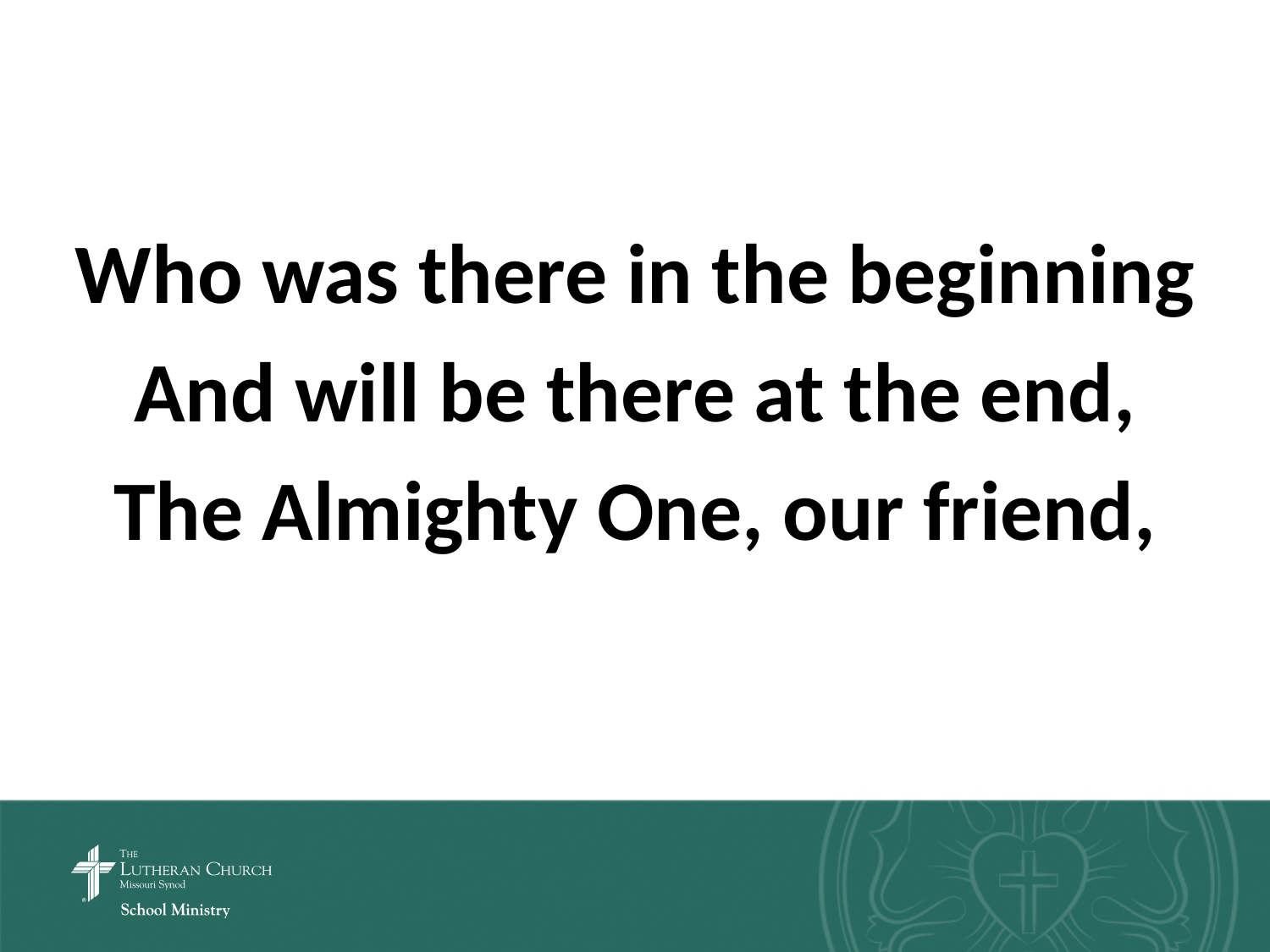

Who was there in the beginning
And will be there at the end,
The Almighty One, our friend,